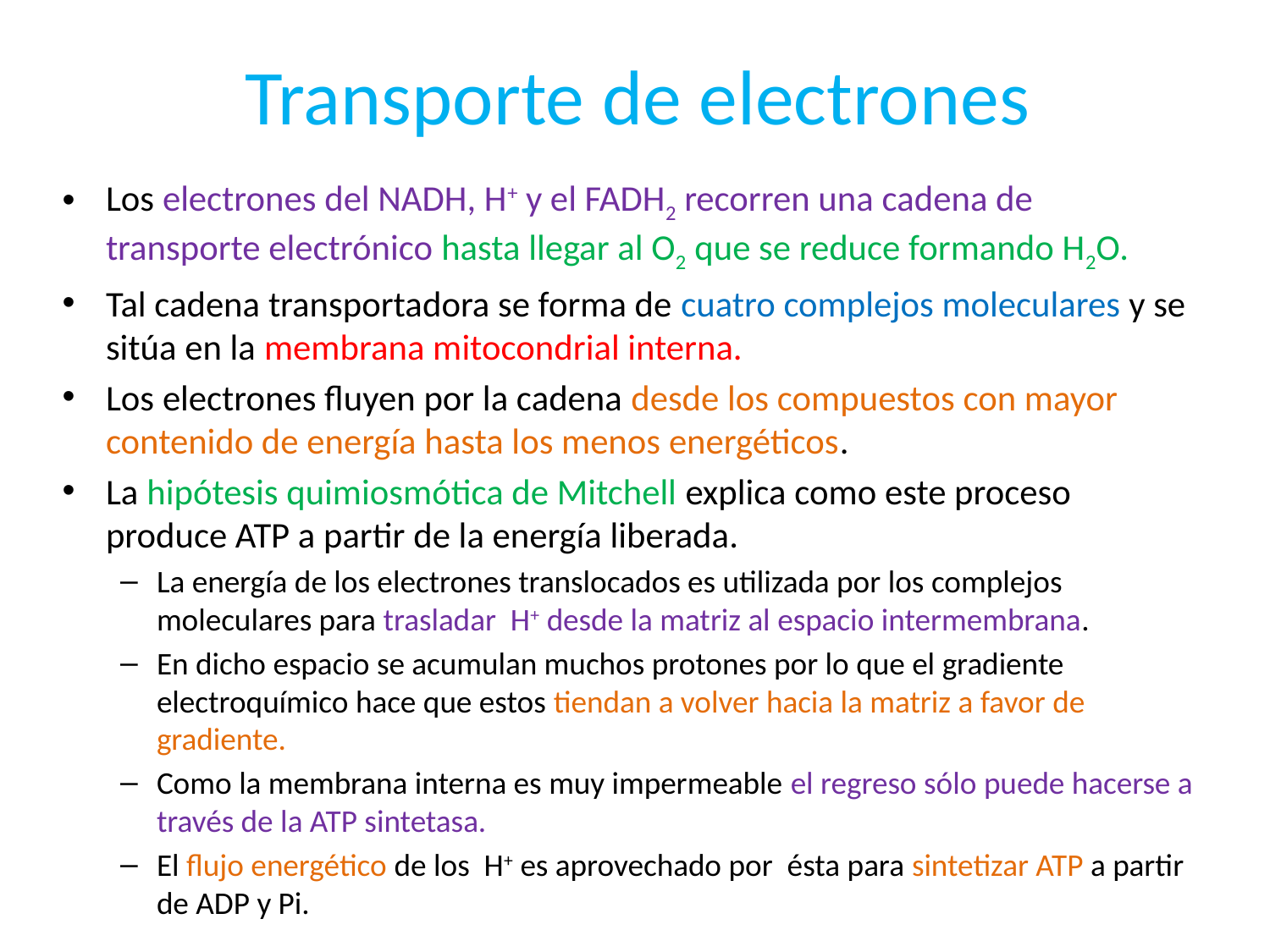

# Transporte de electrones
Los electrones del NADH, H+ y el FADH2 recorren una cadena de transporte electrónico hasta llegar al O2 que se reduce formando H2O.
Tal cadena transportadora se forma de cuatro complejos moleculares y se sitúa en la membrana mitocondrial interna.
Los electrones fluyen por la cadena desde los compuestos con mayor contenido de energía hasta los menos energéticos.
La hipótesis quimiosmótica de Mitchell explica como este proceso produce ATP a partir de la energía liberada.
La energía de los electrones translocados es utilizada por los complejos moleculares para trasladar  H+ desde la matriz al espacio intermembrana.
En dicho espacio se acumulan muchos protones por lo que el gradiente electroquímico hace que estos tiendan a volver hacia la matriz a favor de gradiente.
Como la membrana interna es muy impermeable el regreso sólo puede hacerse a través de la ATP sintetasa.
El flujo energético de los  H+ es aprovechado por  ésta para sintetizar ATP a partir de ADP y Pi.